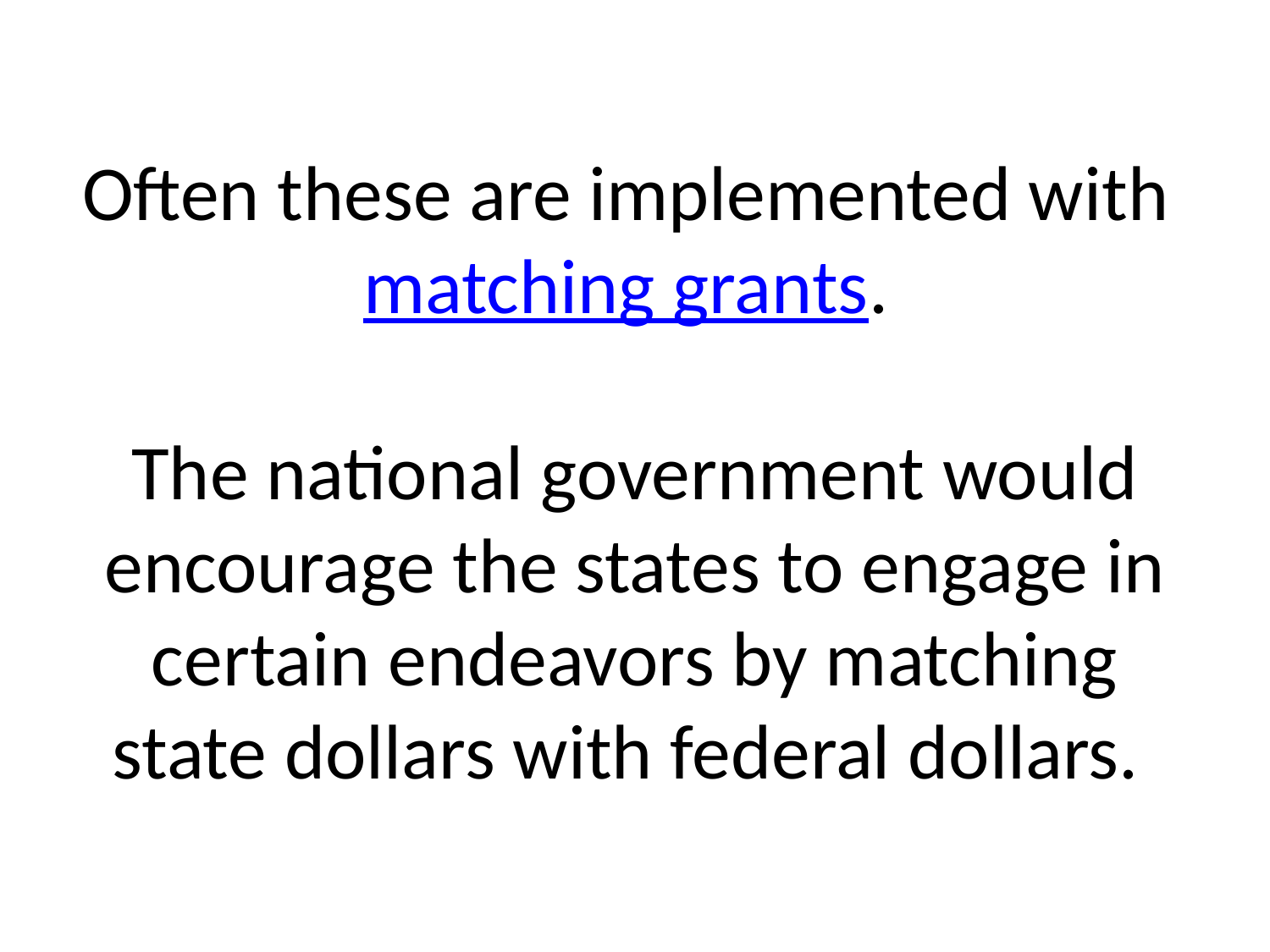

# Often these are implemented with matching grants. The national government would encourage the states to engage in certain endeavors by matching state dollars with federal dollars.